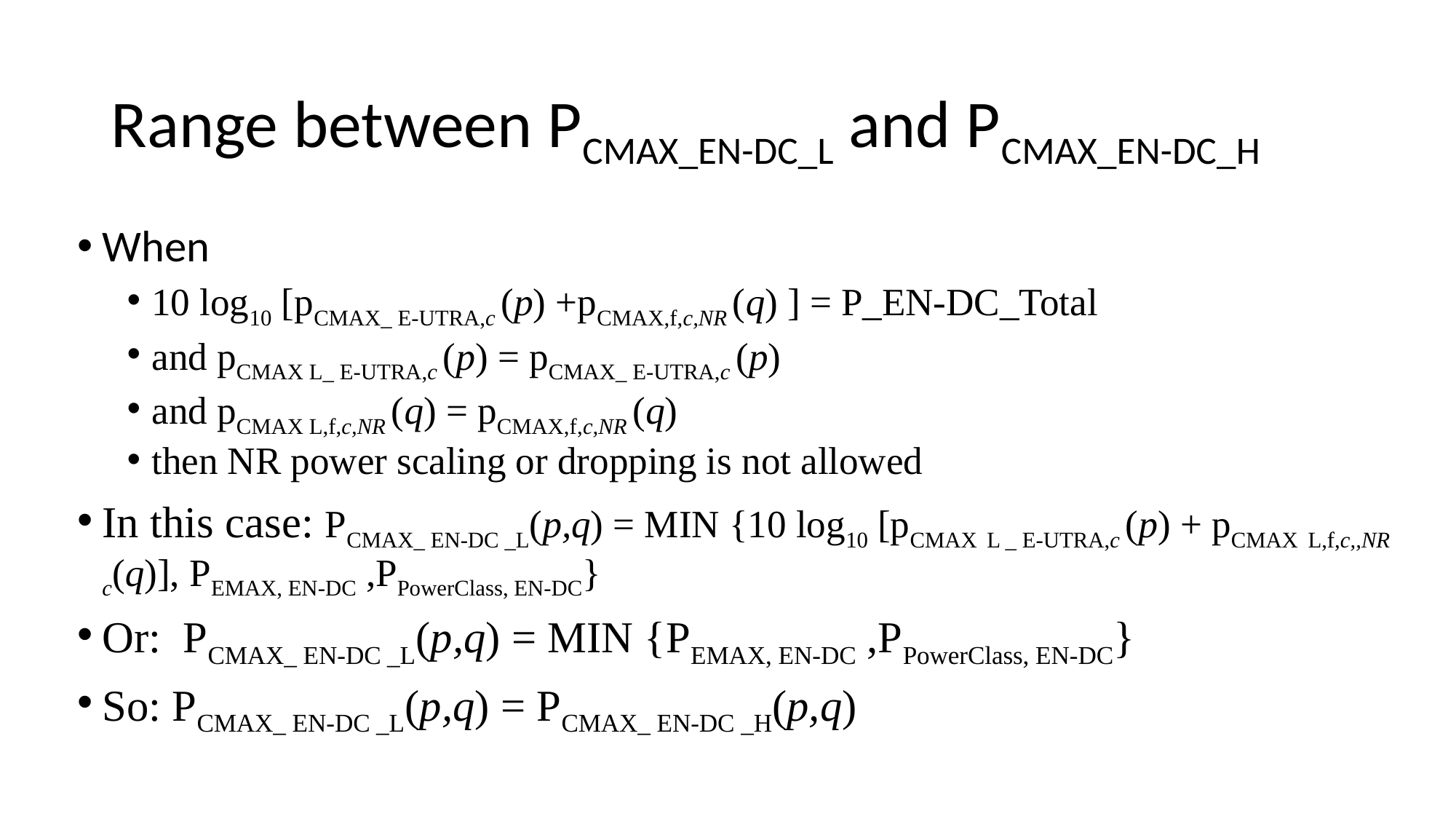

# Range between PCMAX_EN-DC_L and PCMAX_EN-DC_H
When
10 log10 [pCMAX_ E-UTRA,c (p) +pCMAX,f,c,NR (q) ] = P_EN-DC_Total
and pCMAX L_ E-UTRA,c (p) = pCMAX_ E-UTRA,c (p)
and pCMAX L,f,c,NR (q) = pCMAX,f,c,NR (q)
then NR power scaling or dropping is not allowed
In this case: PCMAX_ EN-DC _L(p,q) = MIN {10 log10 [pCMAX L _ E-UTRA,c (p) + pCMAX L,f,c,,NR c(q)], PEMAX, EN-DC ,PPowerClass, EN-DC}
Or:  PCMAX_ EN-DC _L(p,q) = MIN {PEMAX, EN-DC ,PPowerClass, EN-DC}
So: PCMAX_ EN-DC _L(p,q) = PCMAX_ EN-DC _H(p,q)